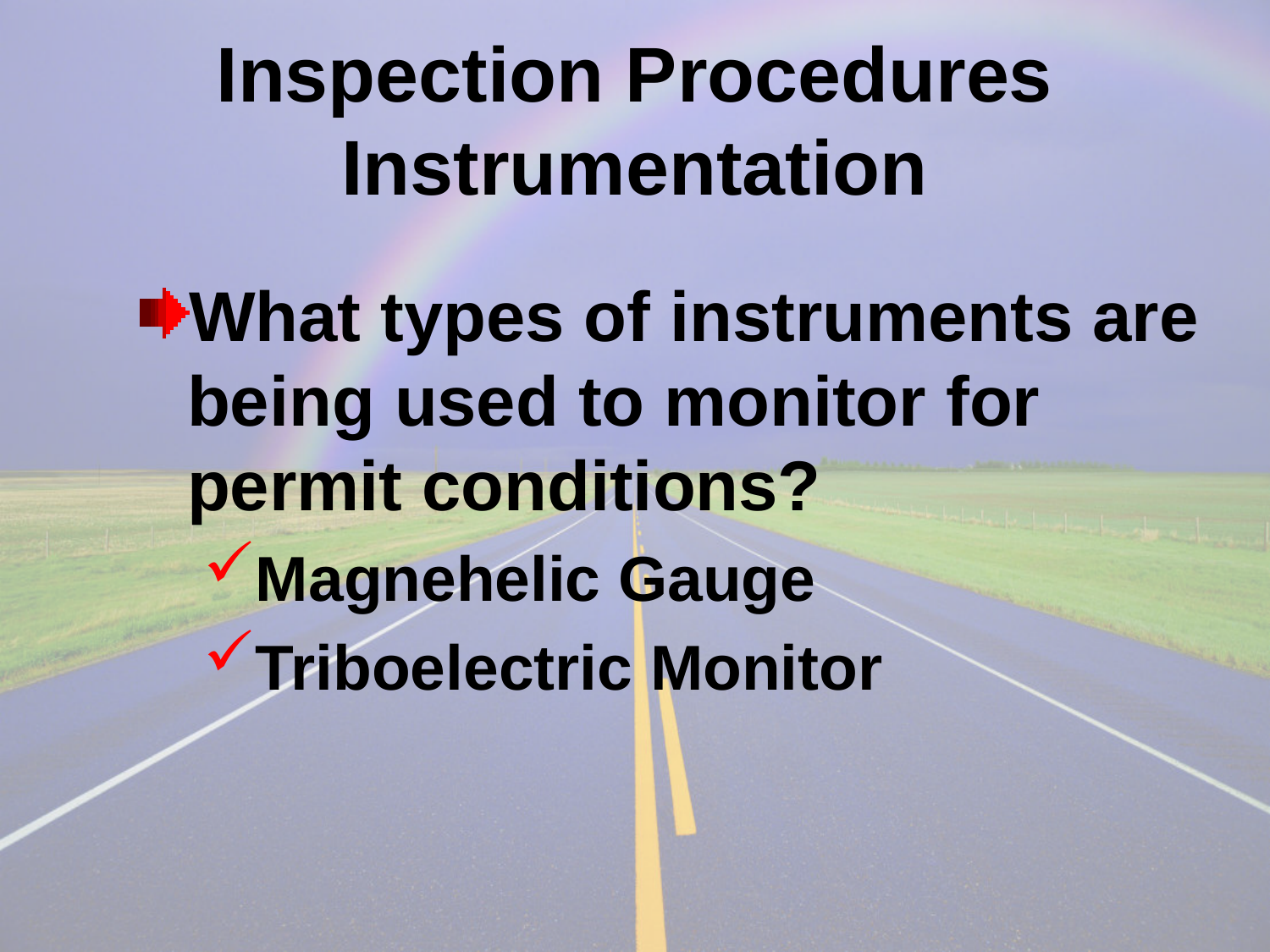

# Inspection Procedures Instrumentation
What types of instruments are being used to monitor for permit conditions?
Magnehelic Gauge
Triboelectric Monitor